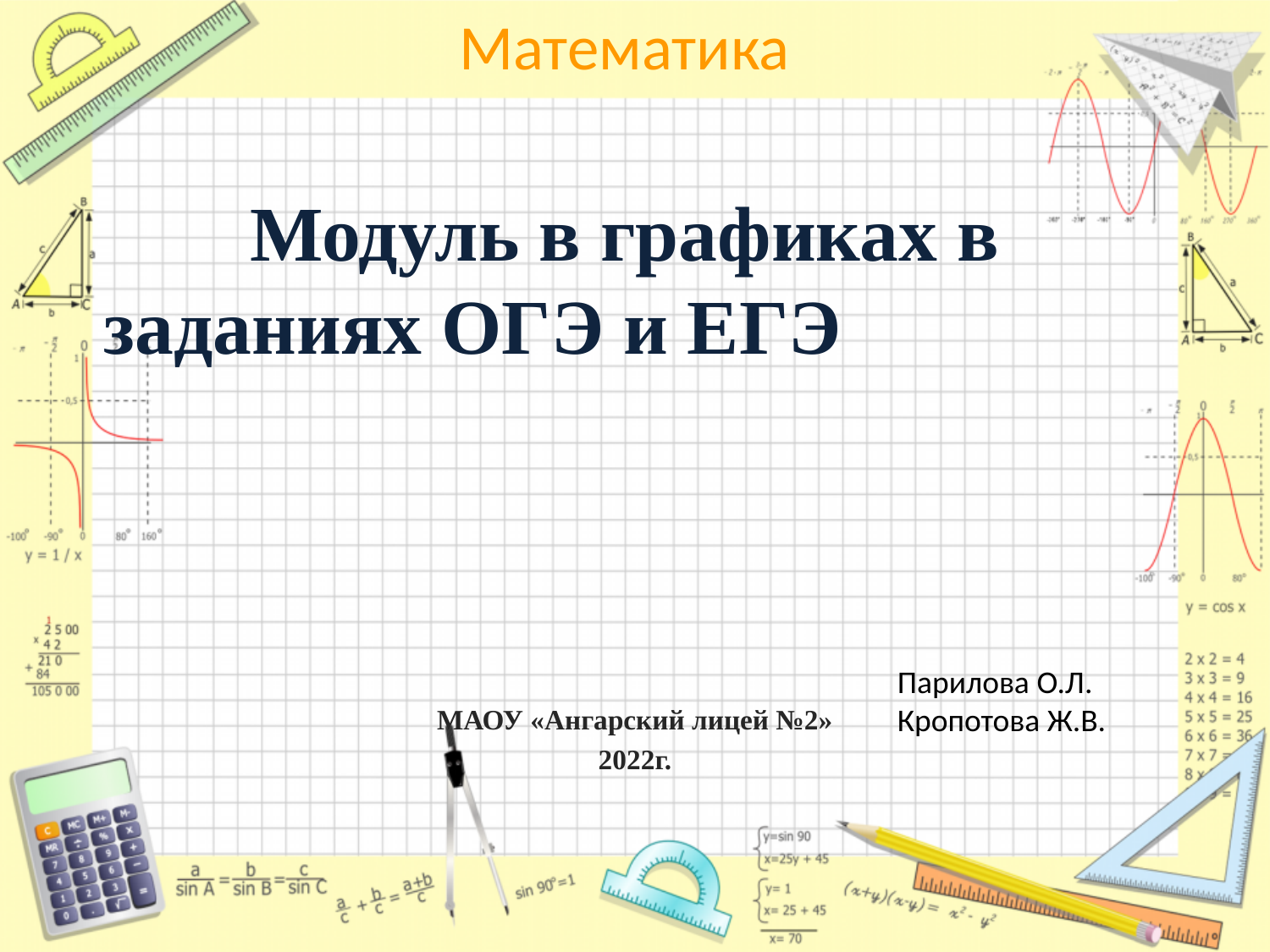

# Модуль в графиках в заданиях ОГЭ и ЕГЭ

МАОУ «Ангарский лицей №2»
2022г.
Парилова О.Л.
Кропотова Ж.В.